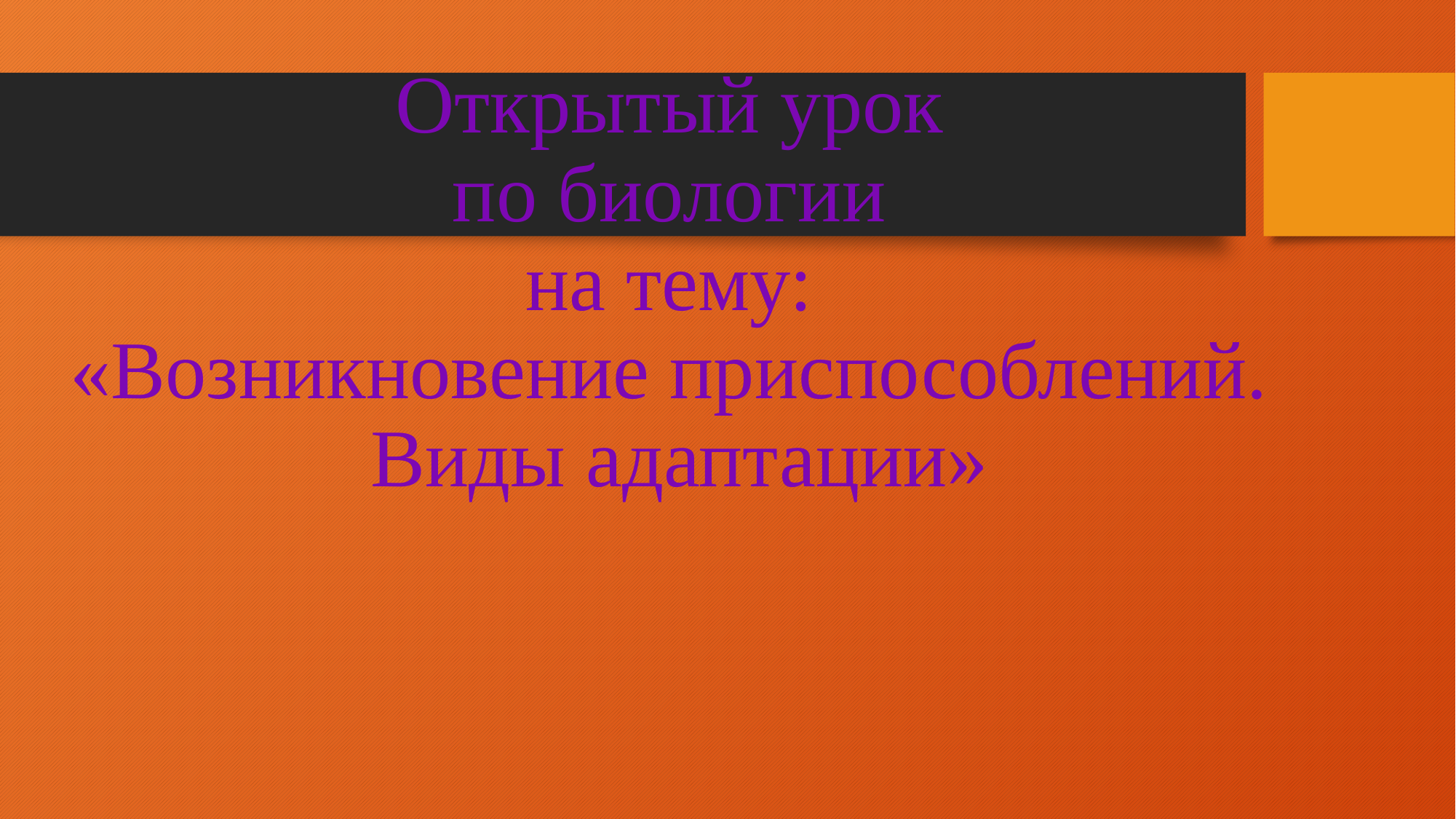

# Открытый урок по биологии на тему: «Возникновение приспособлений. Виды адаптации»